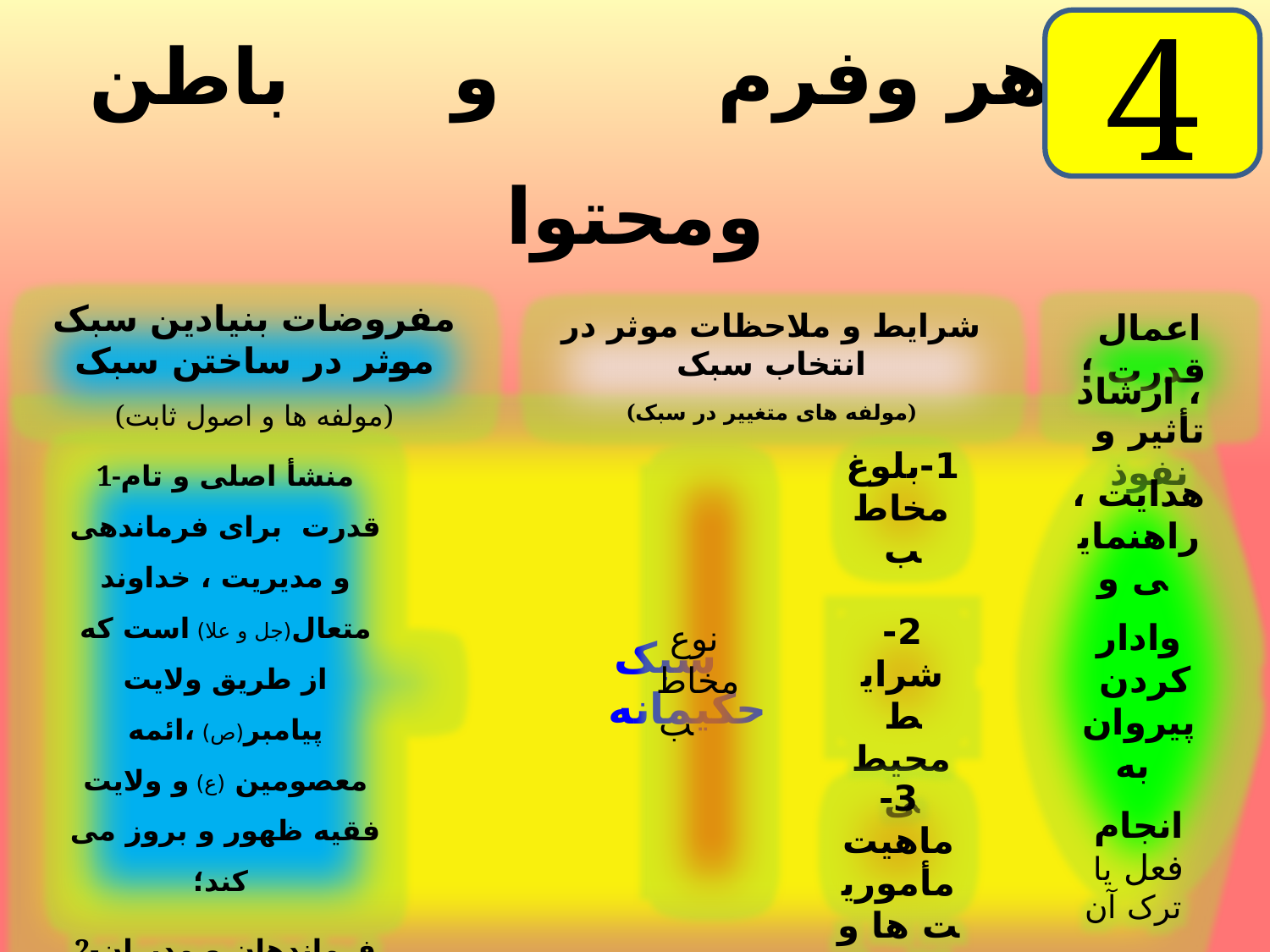

# چالش بین ظاهر وفرم        و      باطن ومحتوا
4
مفروضات بنیادین سبک موثر در ساختن سبک
(مولفه ها و اصول ثابت)
شرایط و ملاحظات موثر در انتخاب سبک
(مولفه های متغییر در سبک)

اعمال قدرت ؛
تأثیر و نفوذ

         سبک
           حکیمانه
1-منشأ اصلی و تام قدرت  برای فرماندهی و مدیریت ، خداوند متعال(جل و علا) است که از طریق ولایت پيامبر(ص) ،‌ائمه معصومین (ع) و ولایت فقیه ظهور و بروز می کند؛
2-فرماندهان و مديران مخاطبين خود را بنده خدا دانسته و بر همین اساس با آنها رفتار می‌کنند
1-بلوغ مخاطب
ارشاد ،
 هدایت ، راهنمایی و
وادار کردن  پیروان به
انجام فعل یا ترک آن

 نوع مخاطب
2-شرايط محیطی
3-ماهيت مأموریت ها و کارها